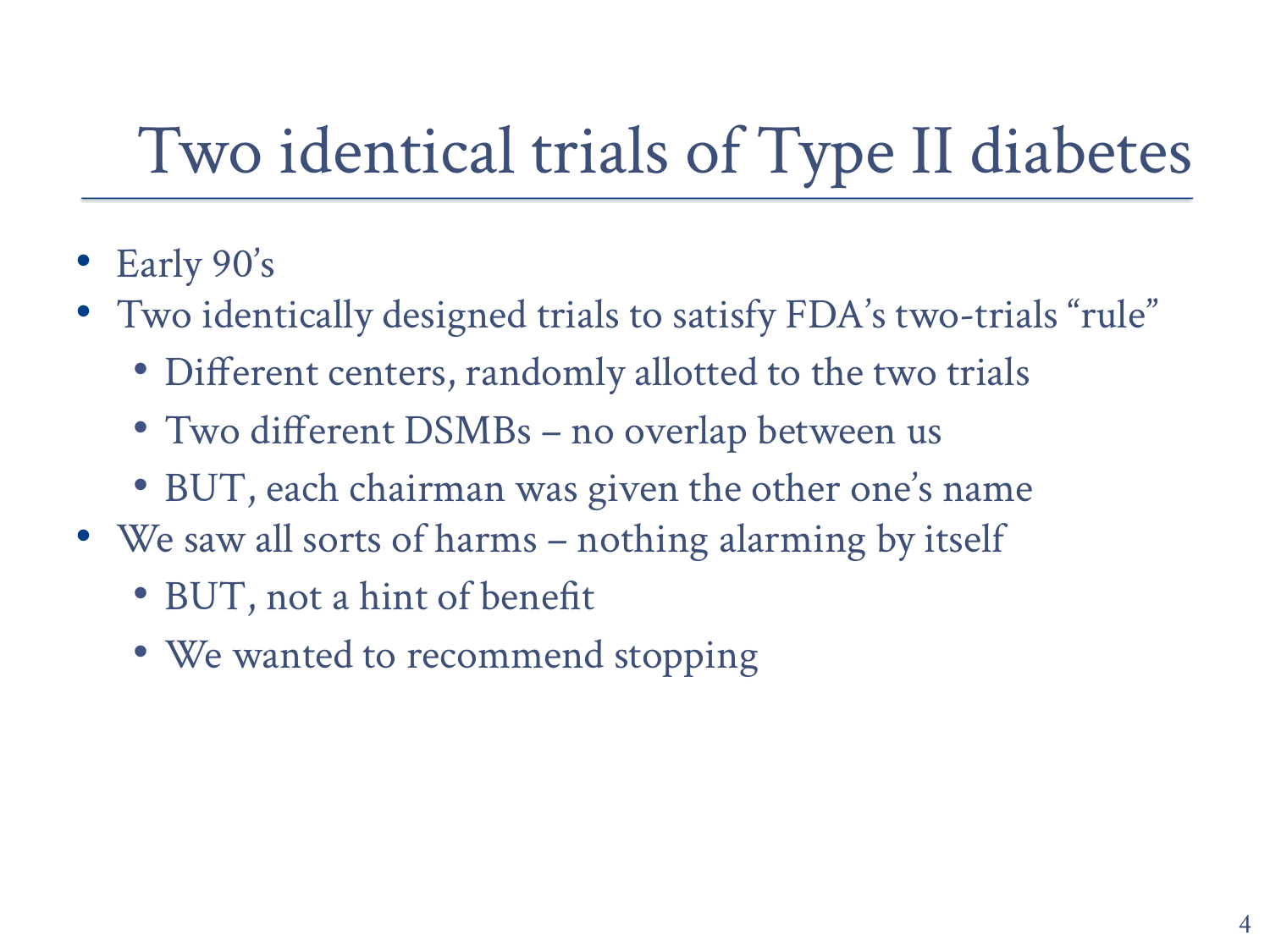

# Two identical trials of Type II diabetes
Early 90’s
Two identically designed trials to satisfy FDA’s two-trials “rule”
Different centers, randomly allotted to the two trials
Two different DSMBs – no overlap between us
BUT, each chairman was given the other one’s name
We saw all sorts of harms – nothing alarming by itself
BUT, not a hint of benefit
We wanted to recommend stopping
4